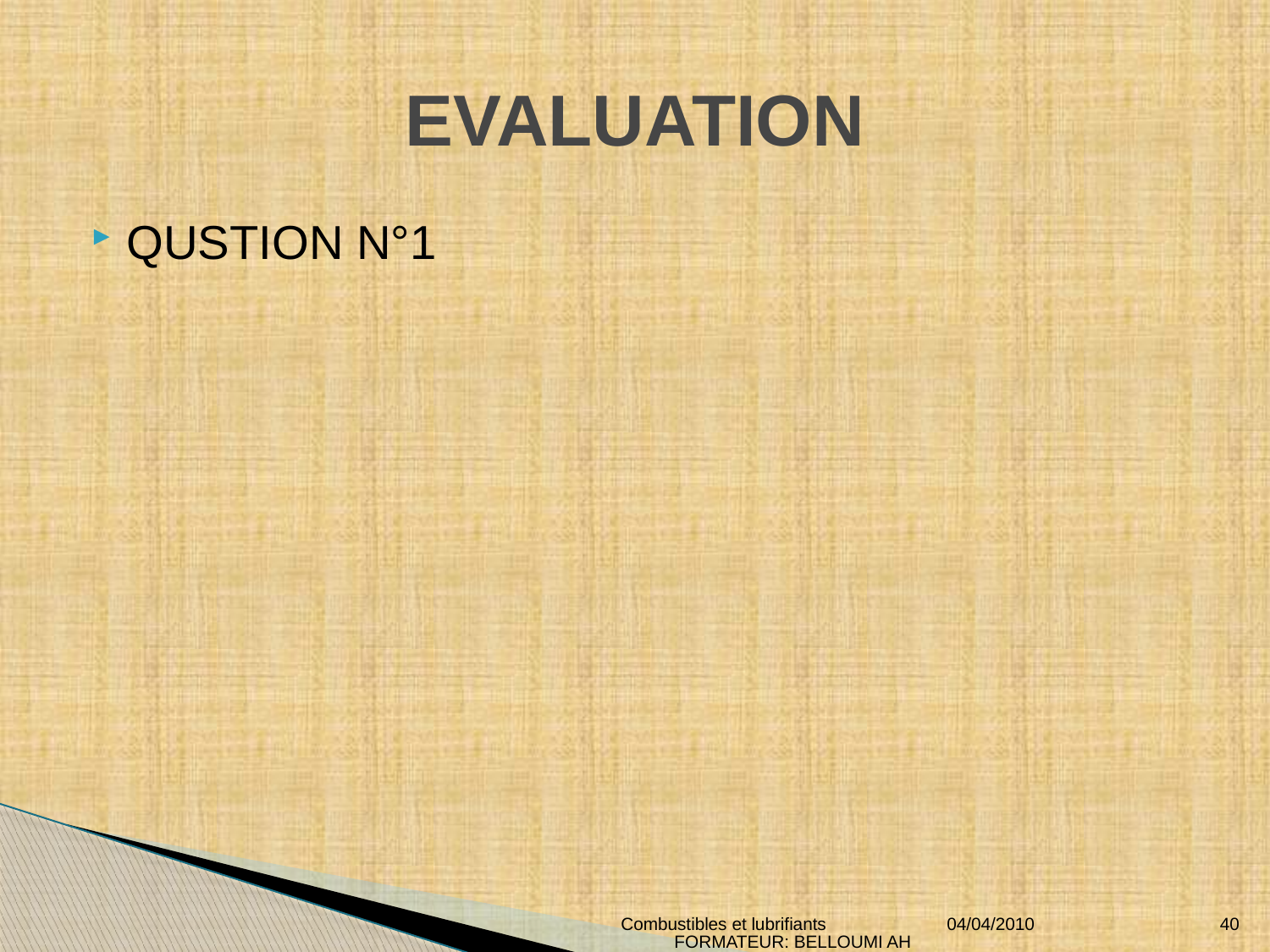

# EVALUATION
QUSTION N°1
Combustibles et lubrifiants                              FORMATEUR: BELLOUMI AHMED
04/04/2010
40